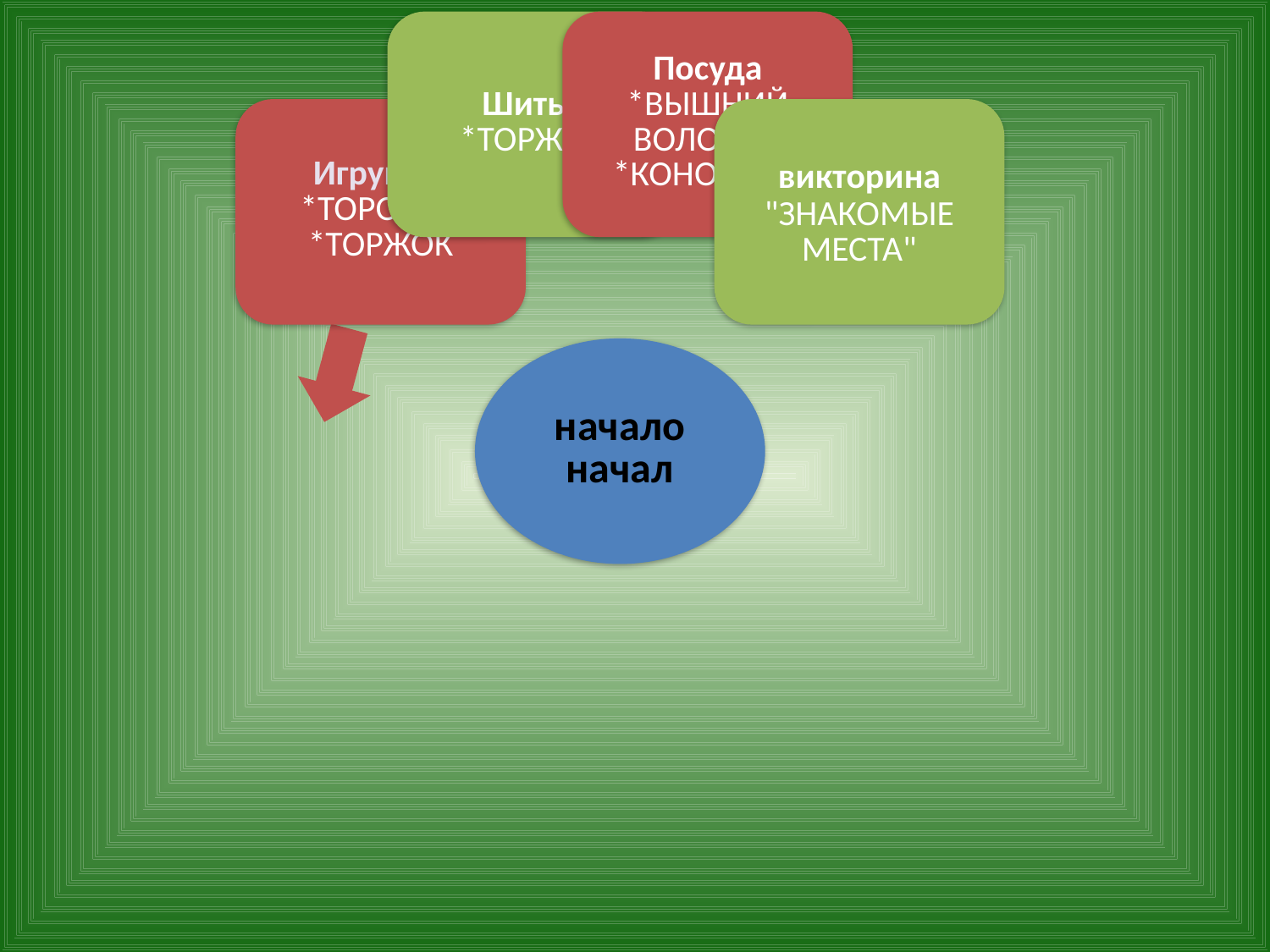

начало начал
Игрушки
*ТОРОПЕЦ
*ТОРЖОК
Шитье
*ТОРЖОК
Посуда
*КОНОКОВО